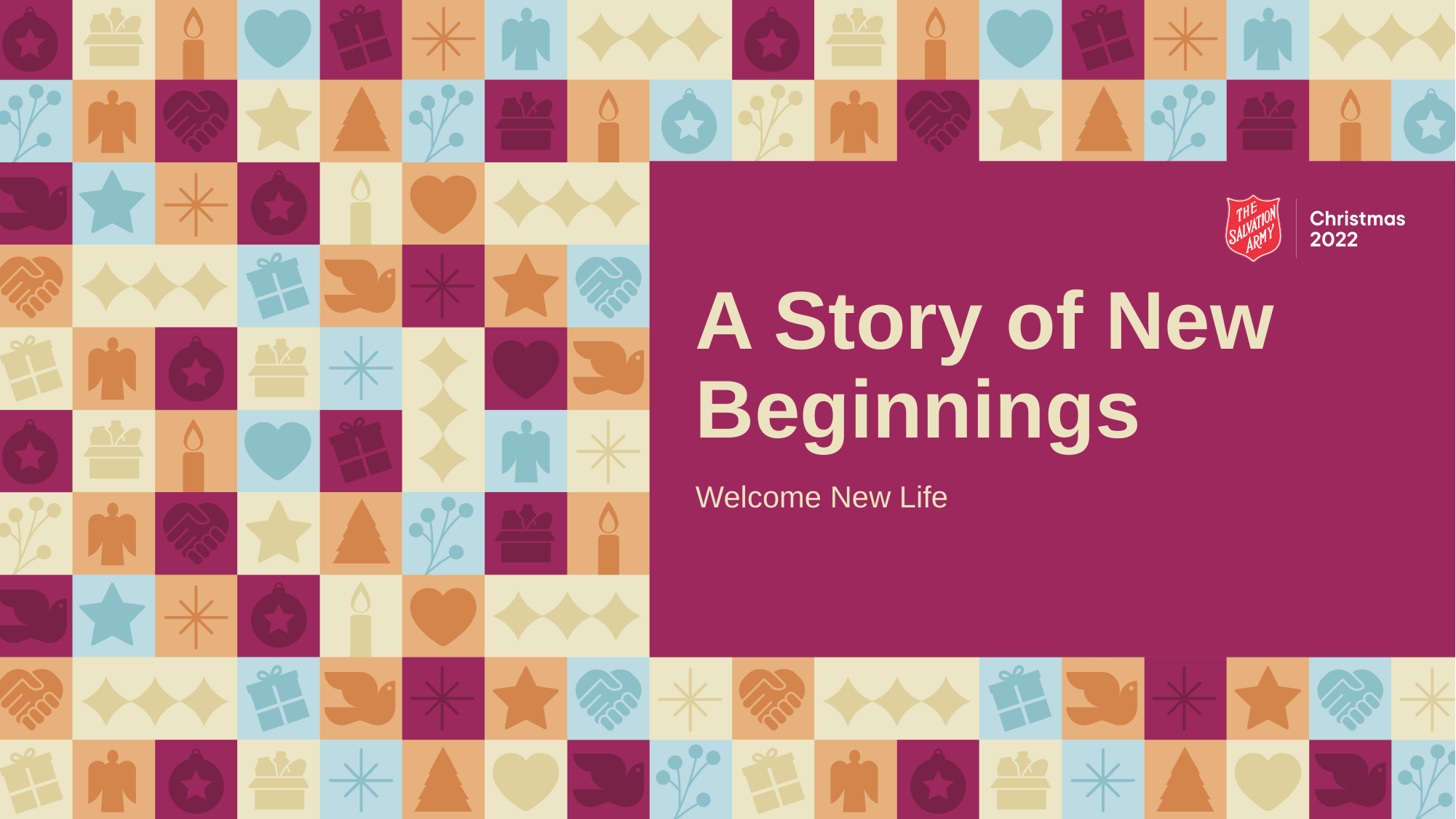

# A Story of New Beginnings
Welcome New Life